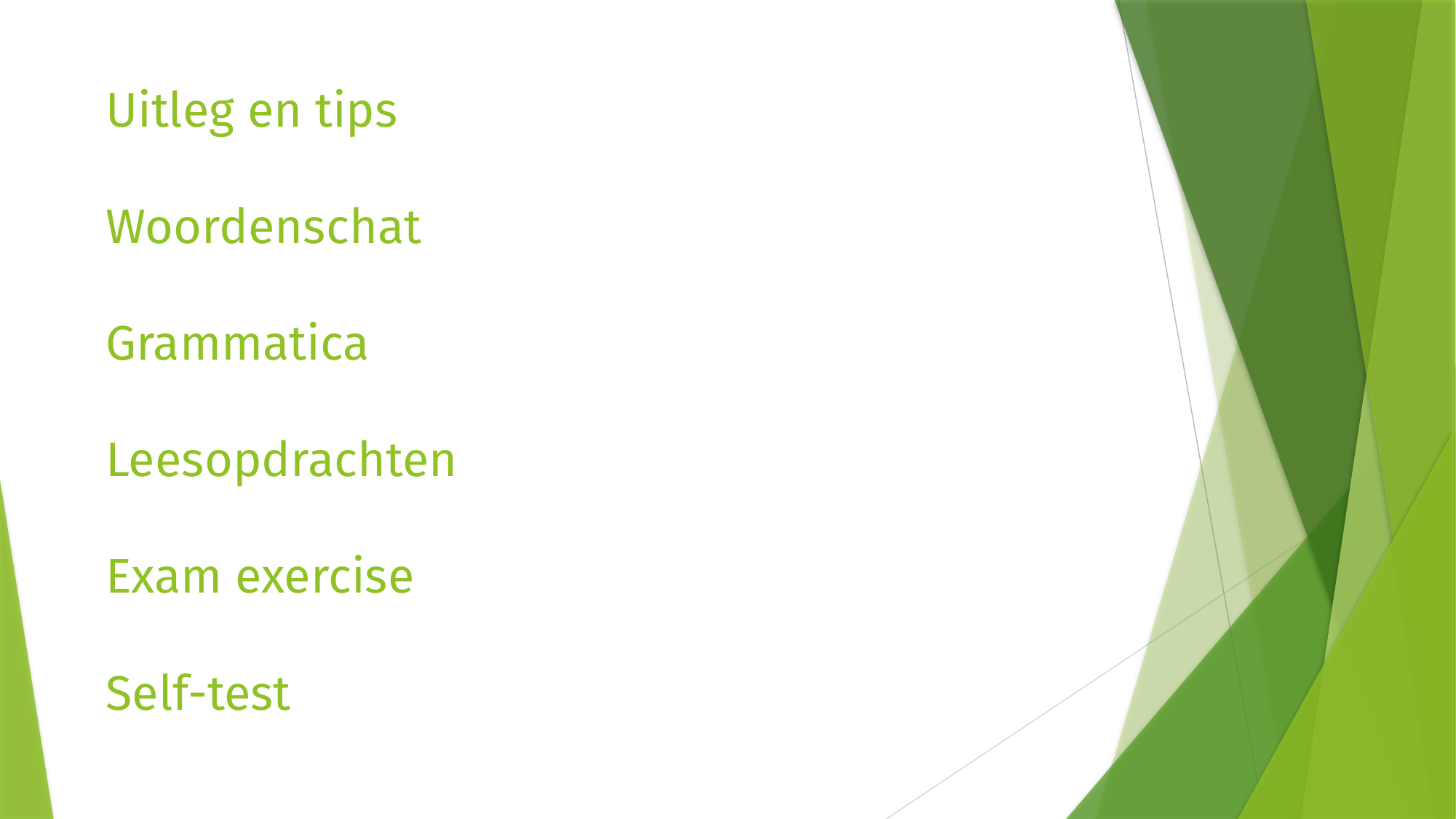

# Uitleg en tips Woordenschat Grammatica Leesopdrachten Exam exercise Self-test